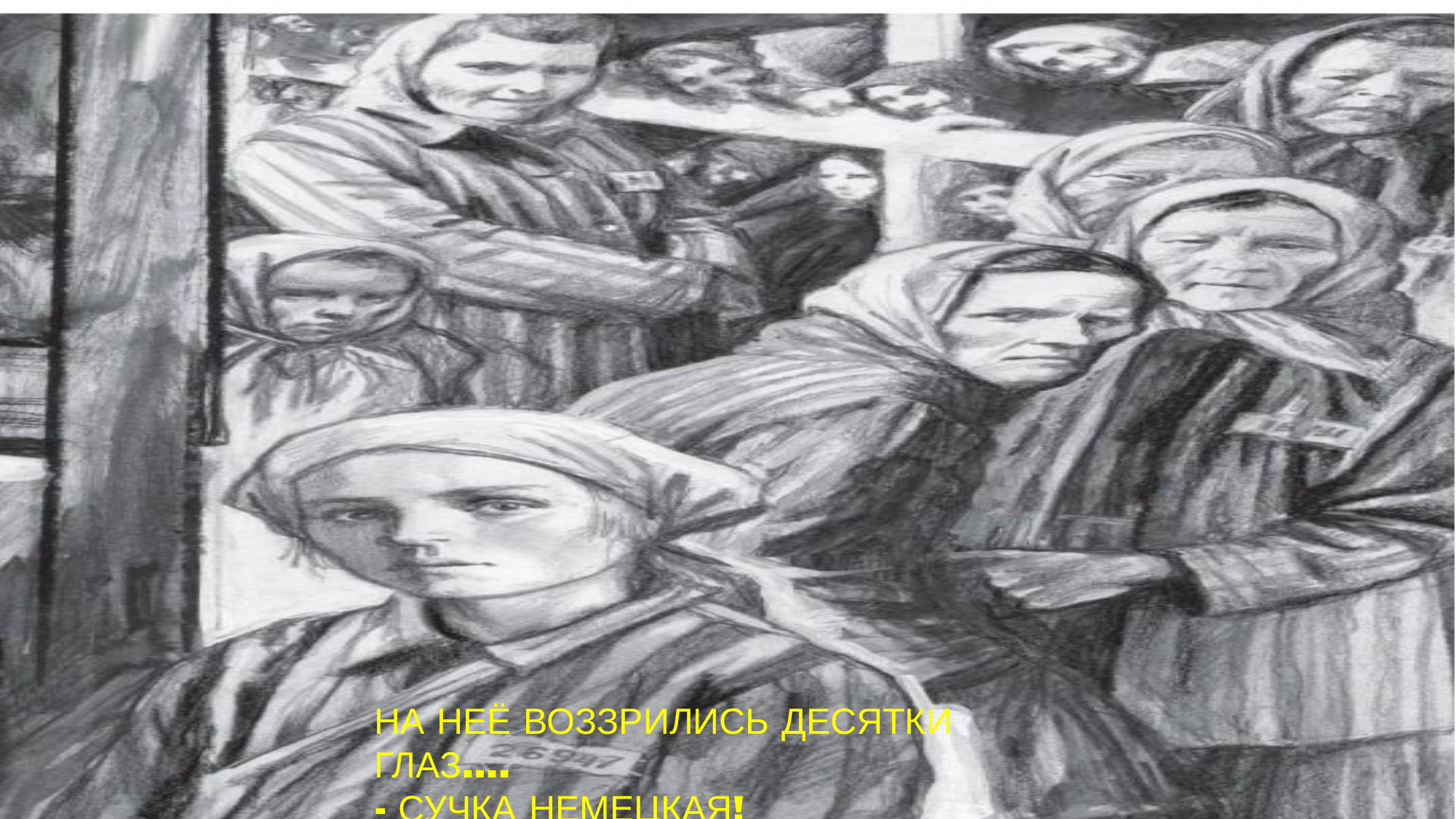

НА НЕЁ ВОЗЗРИЛИСЬ ДЕСЯТКИ
ГЛАЗ....
- СУЧКА НЕМЕЦКАЯ!